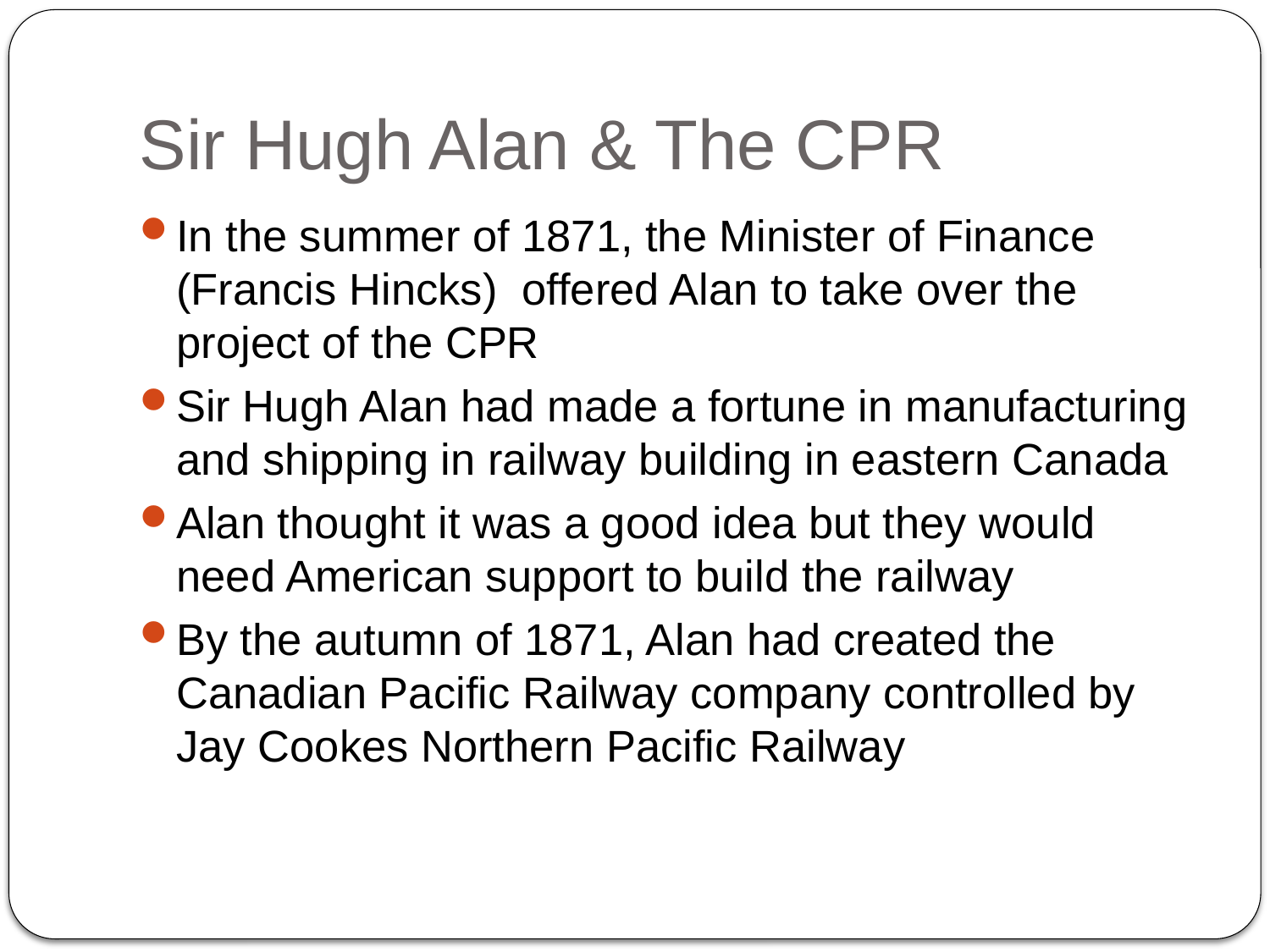

# Sir Hugh Alan & The CPR
In the summer of 1871, the Minister of Finance (Francis Hincks)  offered Alan to take over the project of the CPR
Sir Hugh Alan had made a fortune in manufacturing and shipping in railway building in eastern Canada
Alan thought it was a good idea but they would need American support to build the railway
By the autumn of 1871, Alan had created the Canadian Pacific Railway company controlled by Jay Cookes Northern Pacific Railway